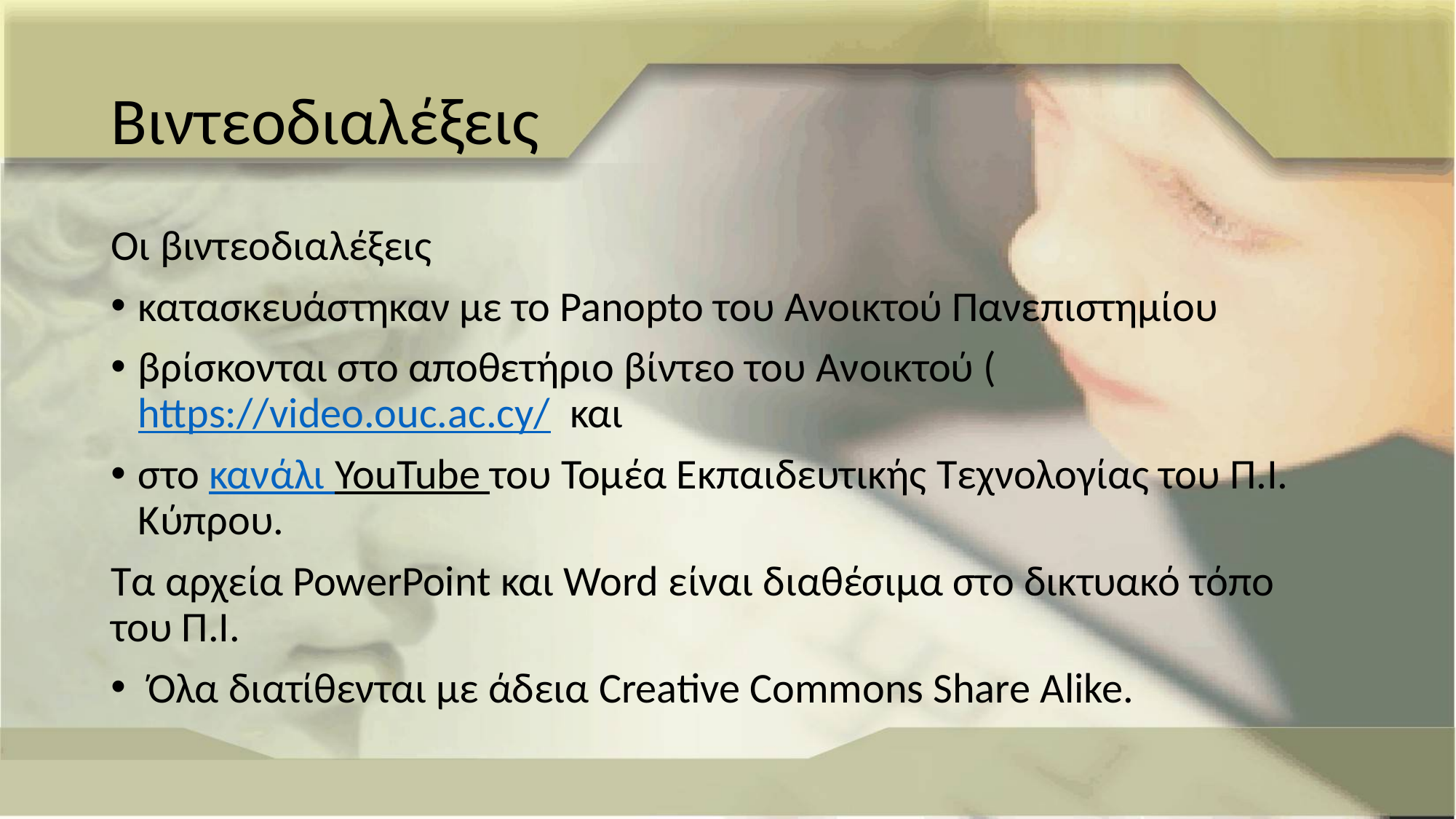

# Βιντεοδιαλέξεις
Οι βιντεοδιαλέξεις
κατασκευάστηκαν με το Panopto του Ανοικτού Πανεπιστημίου
βρίσκονται στο αποθετήριο βίντεο του Ανοικτού (https://video.ouc.ac.cy/  και
στο κανάλι YouTube του Τομέα Εκπαιδευτικής Τεχνολογίας του Π.Ι. Κύπρου.
Τα αρχεία PowerPoint και Word είναι διαθέσιμα στο δικτυακό τόπο του Π.Ι.
 Όλα διατίθενται με άδεια Creative Commons Share Alike.